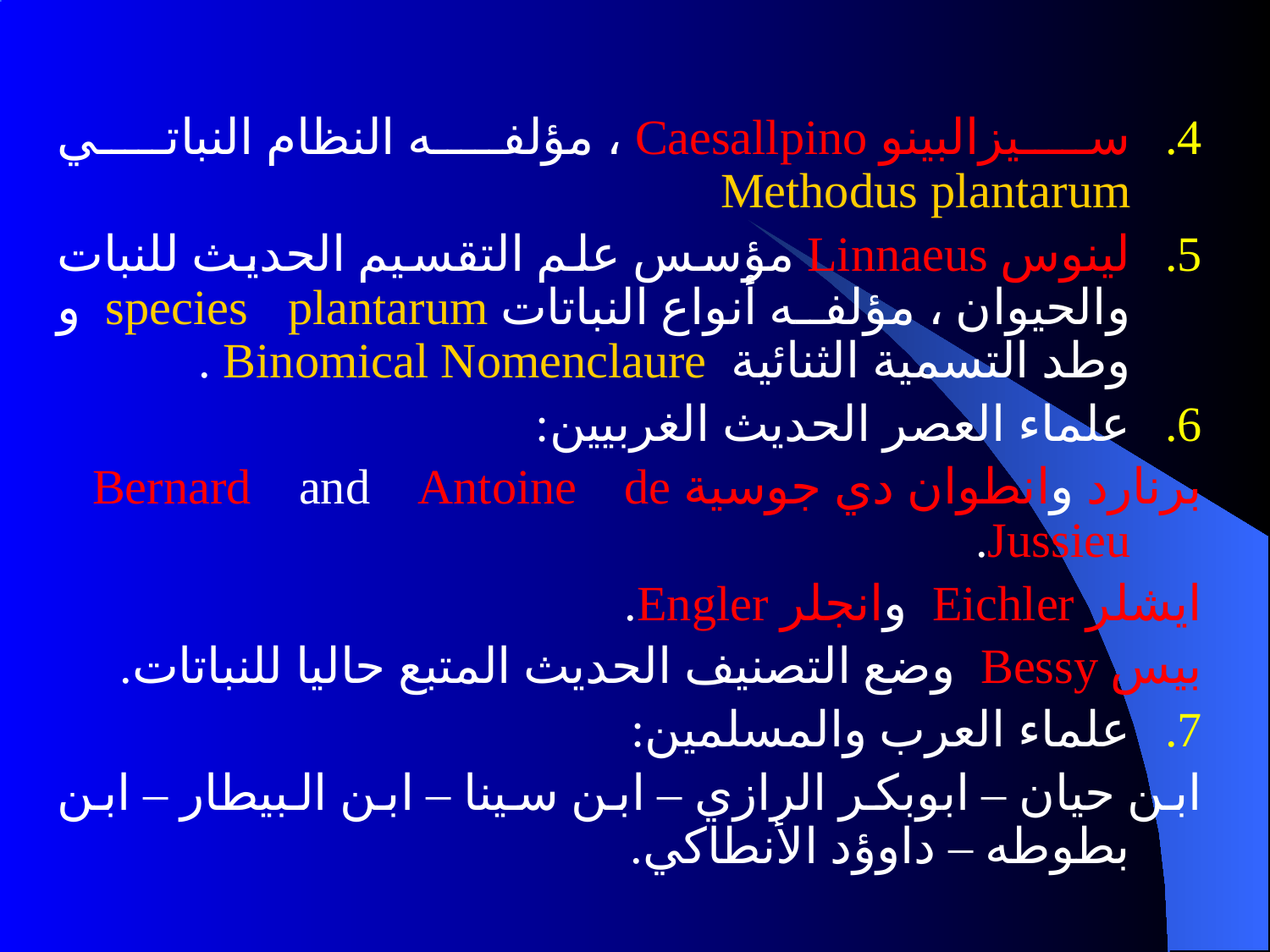

سيزالبينو Caesallpino ، مؤلفه النظام النباتي Methodus plantarum
لينوس Linnaeus مؤسس علم التقسيم الحديث للنبات والحيوان ، مؤلفه أنواع النباتات species plantarum  و وطد التسمية الثنائية  Binomical Nomenclaure .
علماء العصر الحديث الغربيين:
برنارد وانطوان دي جوسية Bernard and Antoine de Jussieu.
ايشلر Eichler  وانجلر Engler.
بيس Bessy  وضع التصنيف الحديث المتبع حاليا للنباتات.
علماء العرب والمسلمين:
ابن حيان – ابوبكر الرازي – ابن سينا – ابن البيطار – ابن بطوطه – داوؤد الأنطاكي.